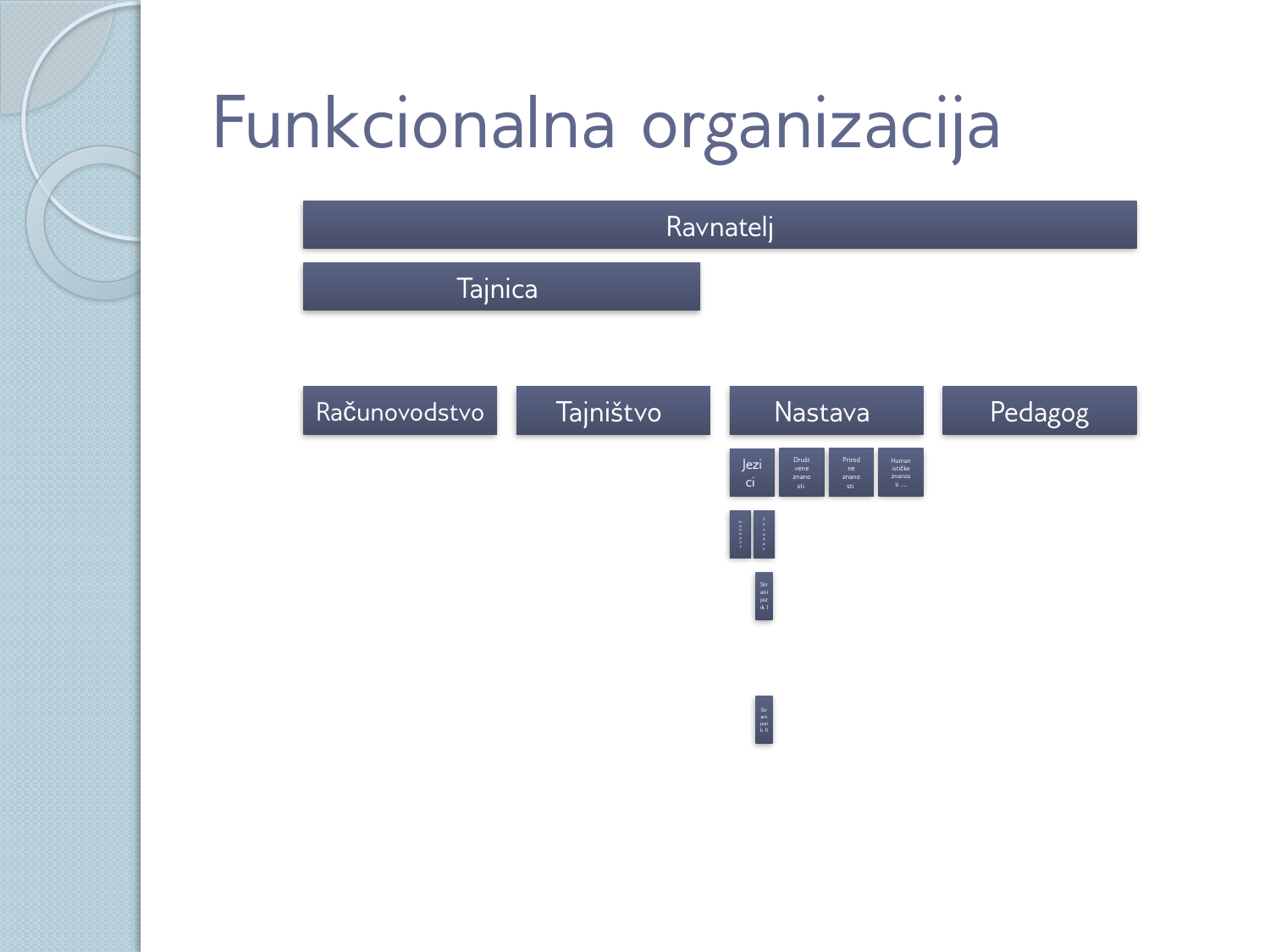

# Funkcionalna organizacija
Ravnatelj
Tajnica
Računovodstvo
Tajništvo
Nastava
Pedagog
Humanističke znanosti ….
Društvene znanosti
Jezici
Prirodne znanosti
Strani jezik
Hrvatski jezik
Strani jezik 1I
Strani jezik I